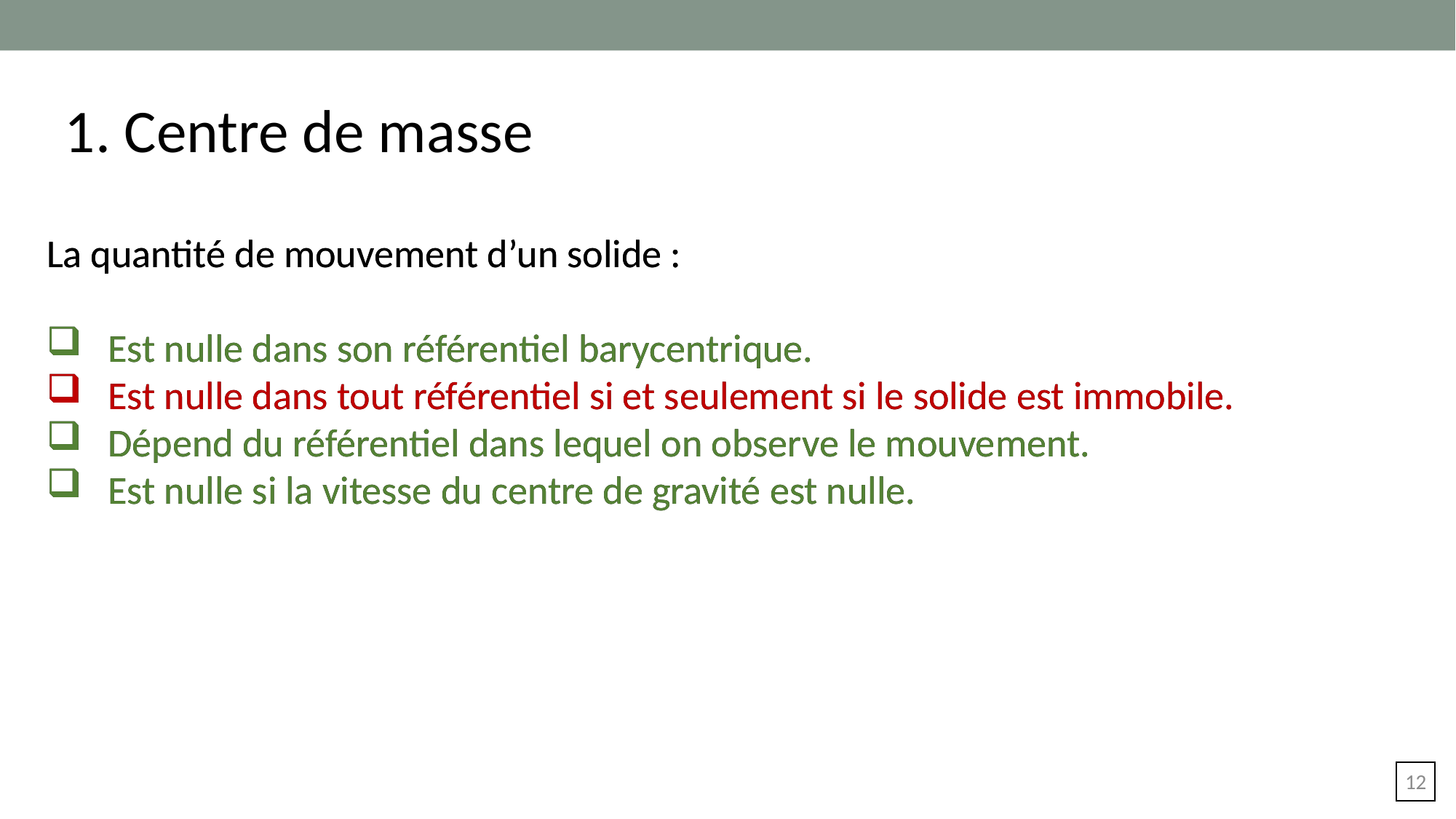

1. Centre de masse
La quantité de mouvement d’un solide :

Est nulle dans son référentiel barycentrique.
Est nulle dans tout référentiel si et seulement si le solide est immobile.
Dépend du référentiel dans lequel on observe le mouvement.
Est nulle si la vitesse du centre de gravité est nulle.
La quantité de mouvement d’un solide :

Est nulle dans son référentiel barycentrique.
Est nulle dans tout référentiel si et seulement si le solide est immobile.
Dépend du référentiel dans lequel on observe le mouvement.
Est nulle si la vitesse du centre de gravité est nulle.
12